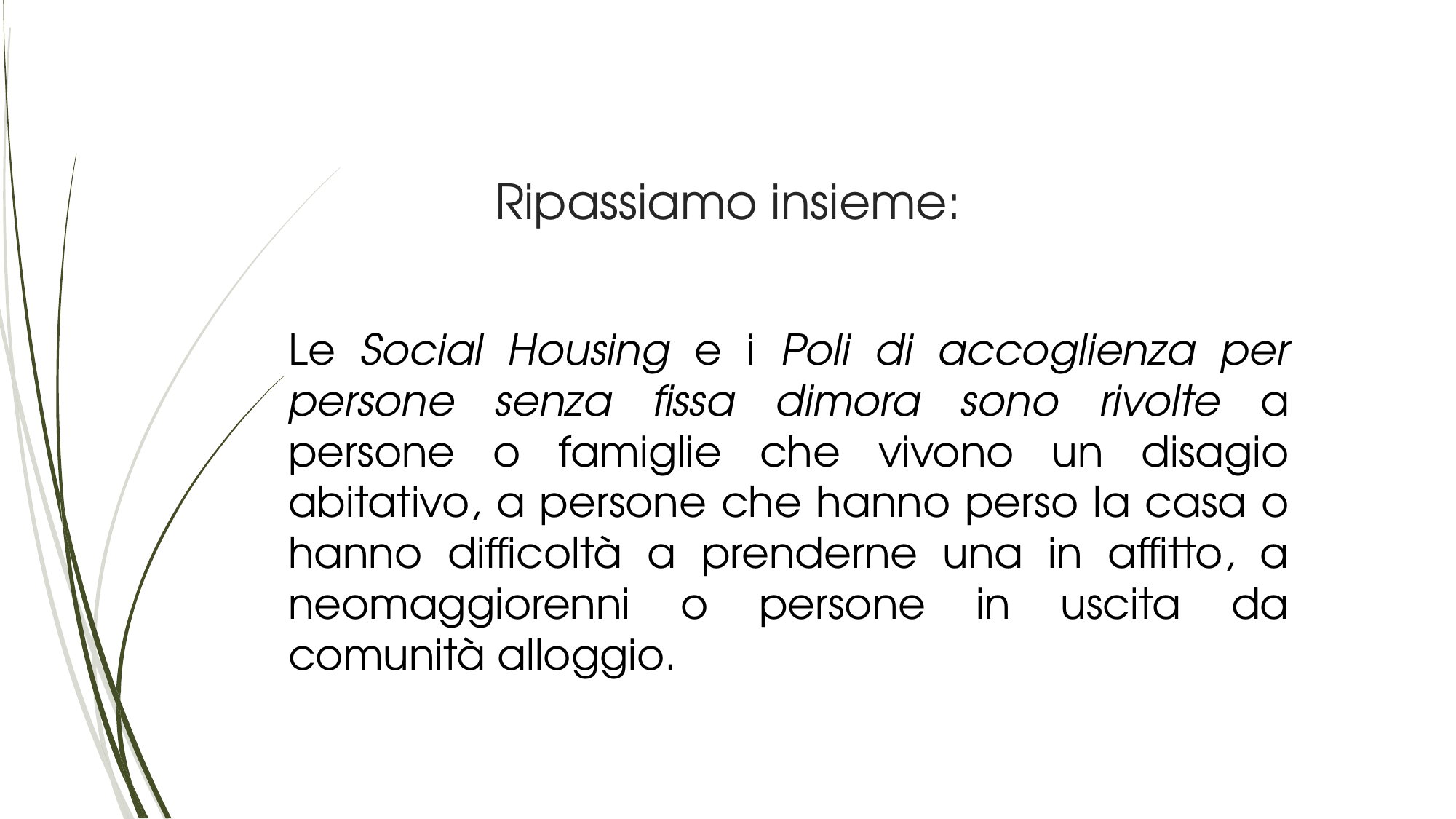

# Ripassiamo insieme:
Le Social Housing e i Poli di accoglienza per persone senza fissa dimora sono rivolte a persone o famiglie che vivono un disagio abitativo, a persone che hanno perso la casa o hanno difficoltà a prenderne una in affitto, a neomaggiorenni o persone in uscita da comunità alloggio.